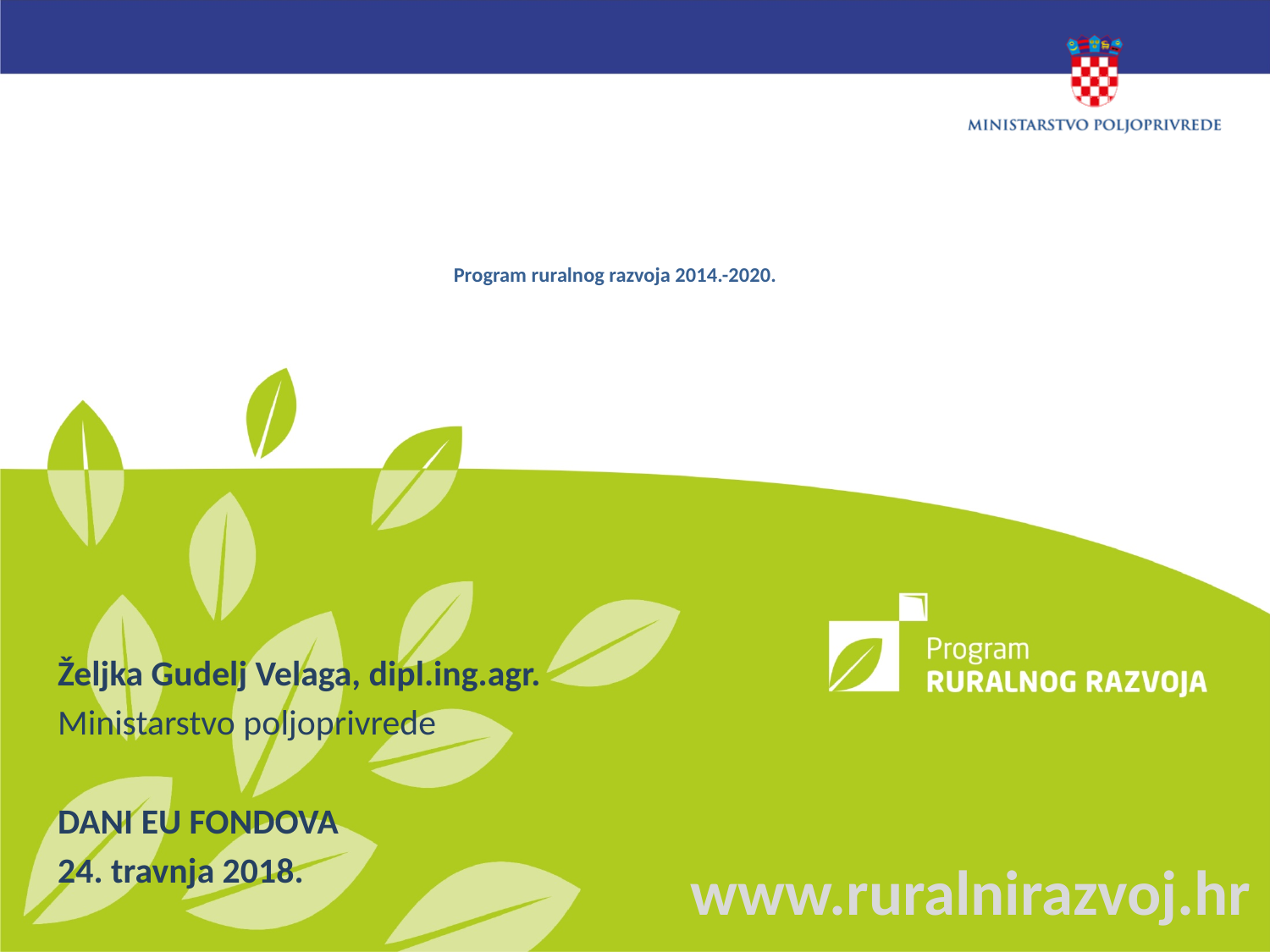

# Program ruralnog razvoja 2014.-2020.

Željka Gudelj Velaga, dipl.ing.agr.
Ministarstvo poljoprivrede

DANI EU FONDOVA
24. travnja 2018.